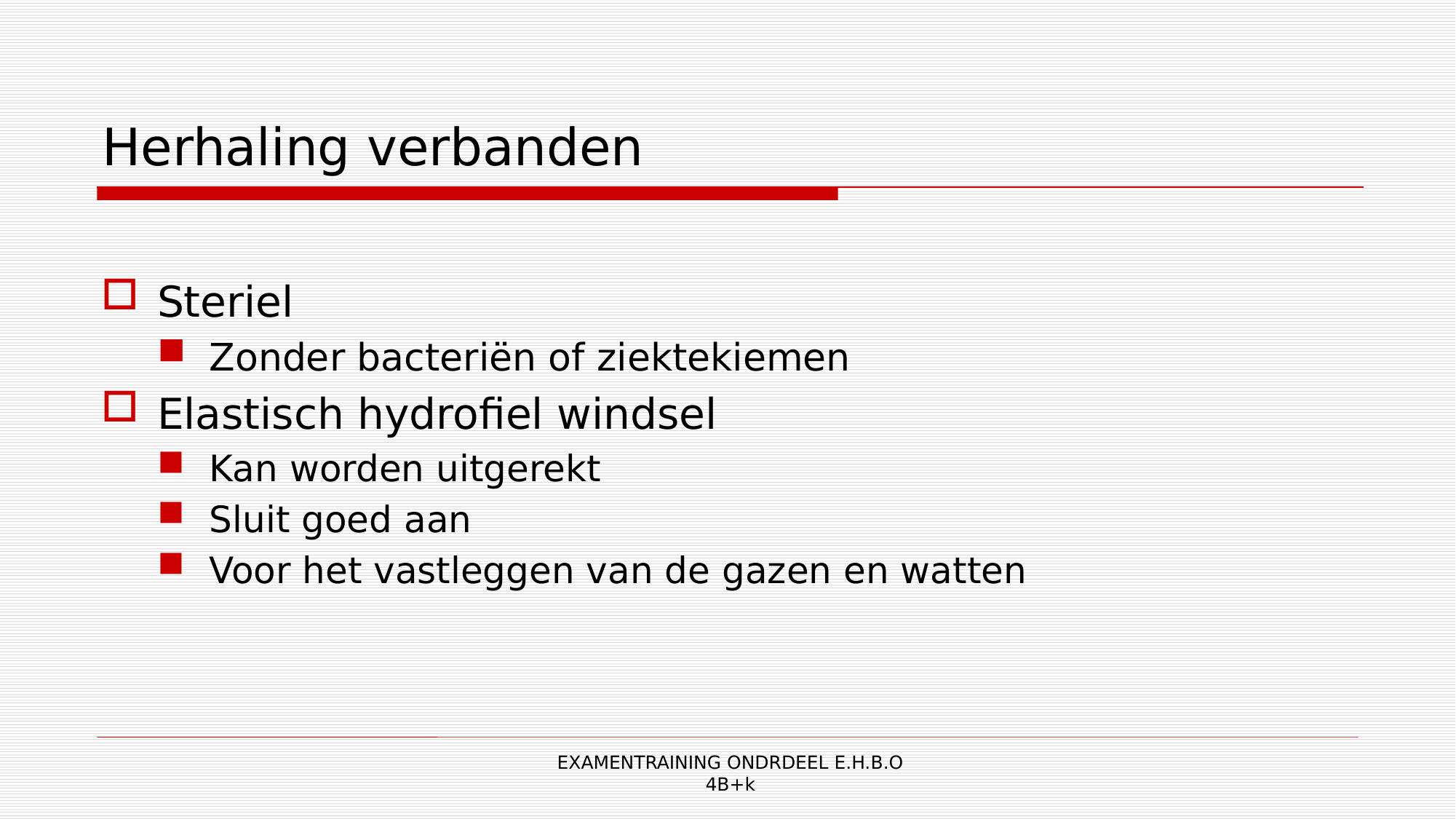

# Herhaling verbanden

Steriel
Zonder bacteriën of ziektekiemen
Elastisch hydrofiel windsel
Kan worden uitgerekt
Sluit goed aan
Voor het vastleggen van de gazen en watten

 EXAMENTRAINING ONDRDEEL E.H.B.O
 4B+k